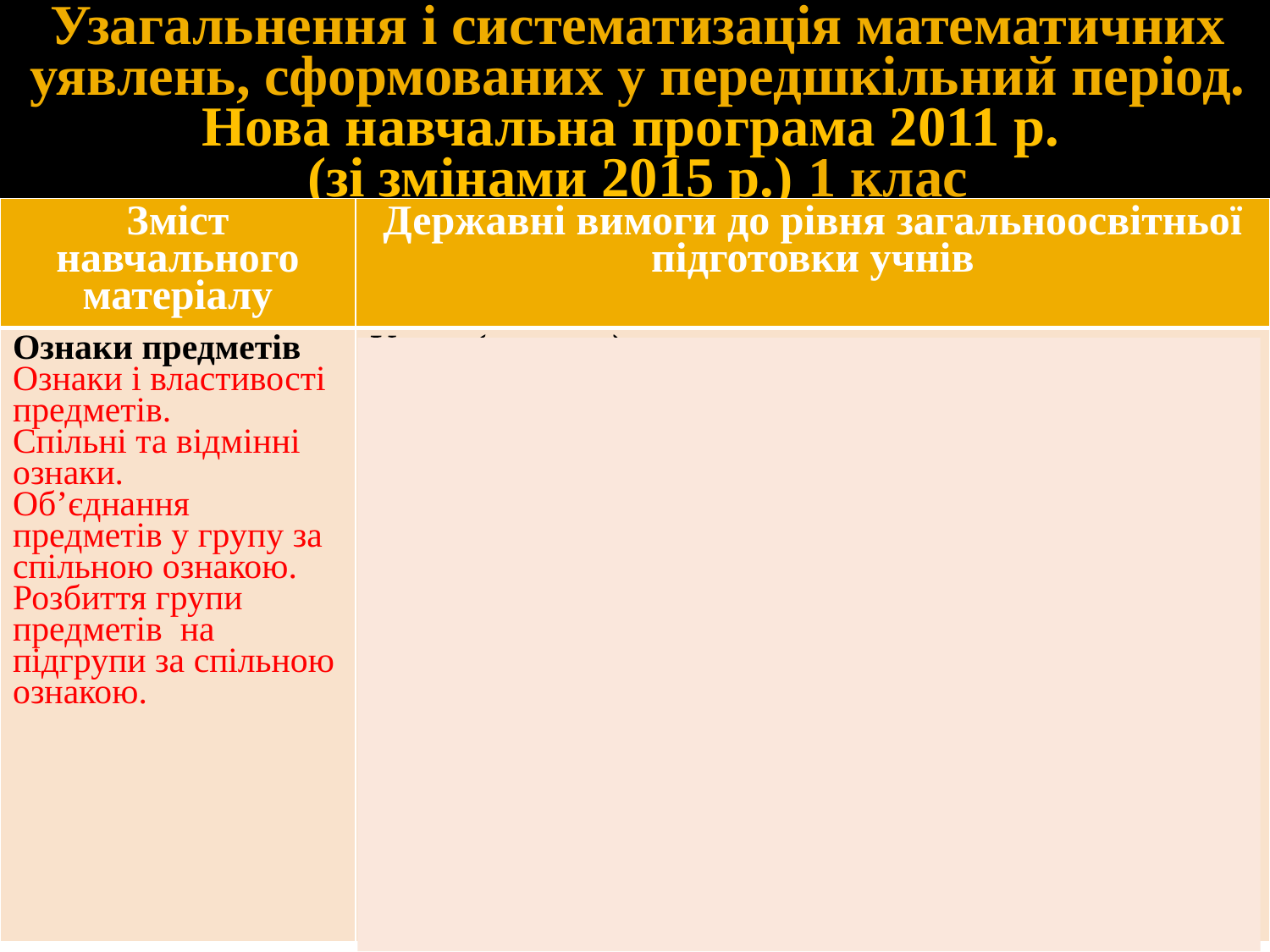

# Узагальнення і систематизація математичних уявлень, сформованих у передшкільний період. Нова навчальна програма 2011 р. (зі змінами 2015 р.) 1 клас
| Зміст навчального матеріалу | Державні вимоги до рівня загальноосвітньої підготовки учнів |
| --- | --- |
| Ознаки предметів Ознаки і властивості предметів. Спільні та відмінні ознаки. Об’єднання предметів у групу за спільною ознакою. Розбиття групи предметів на підгрупи за спільною ознакою. | Учень (учениця): розпізнає предмети за розміром, формою, призначенням, кольором тощо; розуміє узагальнювальні слова (без уживання терміну) «кожний», «всі», «крім», «один із», «хоча б один», «всі», «деякі», логічні сполучники «і» та «або»; визначає спільні та відмінні ознаки об’єктів навколишнього світу; порівнює предмети за вказаними ознаками; об’єднує предмети в групу за спільною ознакою; розбиває предмети на групи за спільною ознакою; будує висловлювання з використанням узагальнювальних слів та логічних сполучників з допомогою дорослого. |